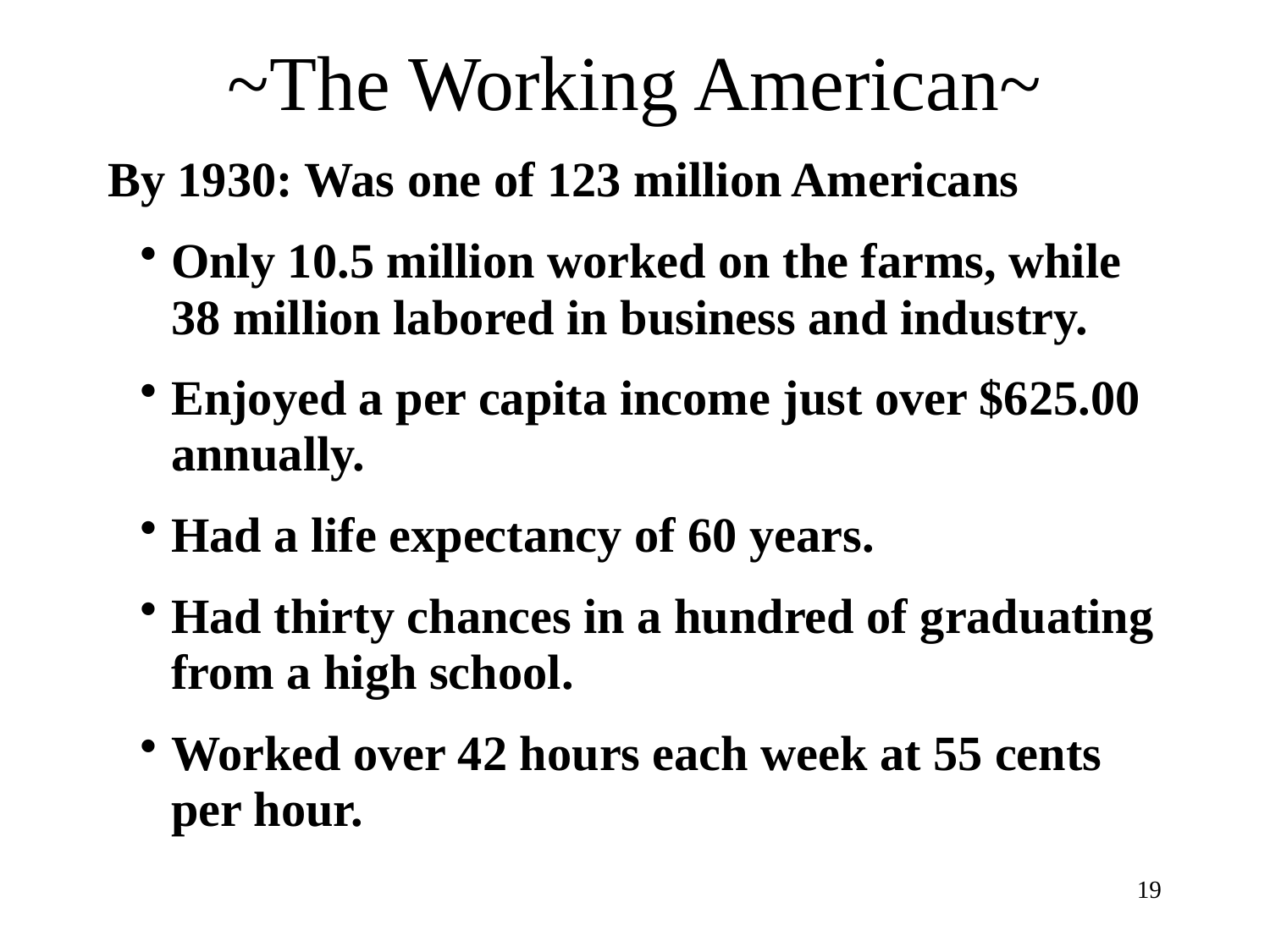

# ~The Working American~

By 1930: Was one of 123 million Americans
Only 10.5 million worked on the farms, while 38 million labored in business and industry.
Enjoyed a per capita income just over $625.00 annually.
Had a life expectancy of 60 years.
Had thirty chances in a hundred of graduating from a high school.
Worked over 42 hours each week at 55 cents per hour.
19